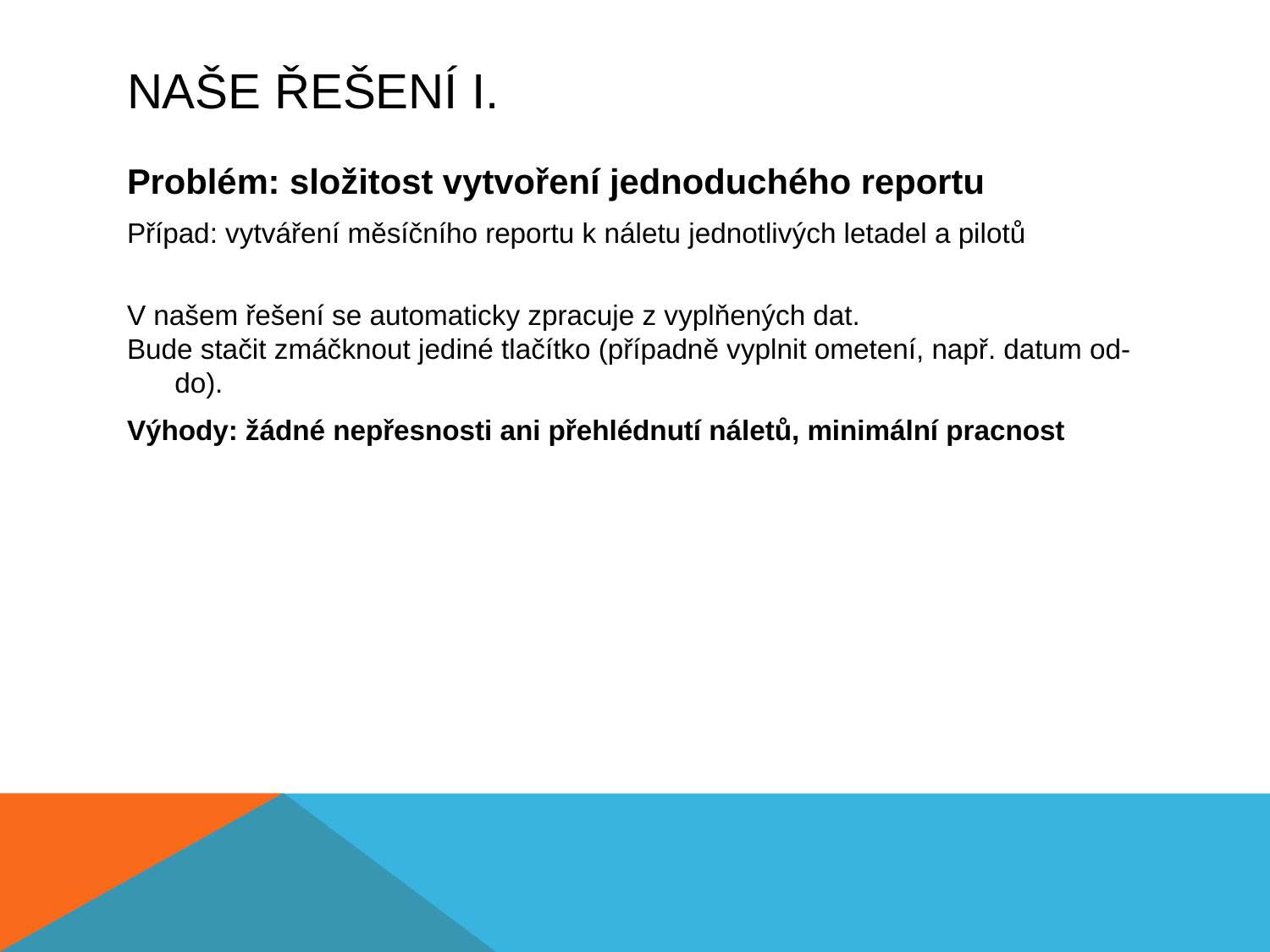

# Naše řešení I.
Problém: složitost vytvoření jednoduchého reportu
Případ: vytváření měsíčního reportu k náletu jednotlivých letadel a pilotů

V našem řešení se automaticky zpracuje z vyplňených dat.
Bude stačit zmáčknout jediné tlačítko (případně vyplnit ometení, např. datum od-do).
Výhody: žádné nepřesnosti ani přehlédnutí náletů, minimální pracnost